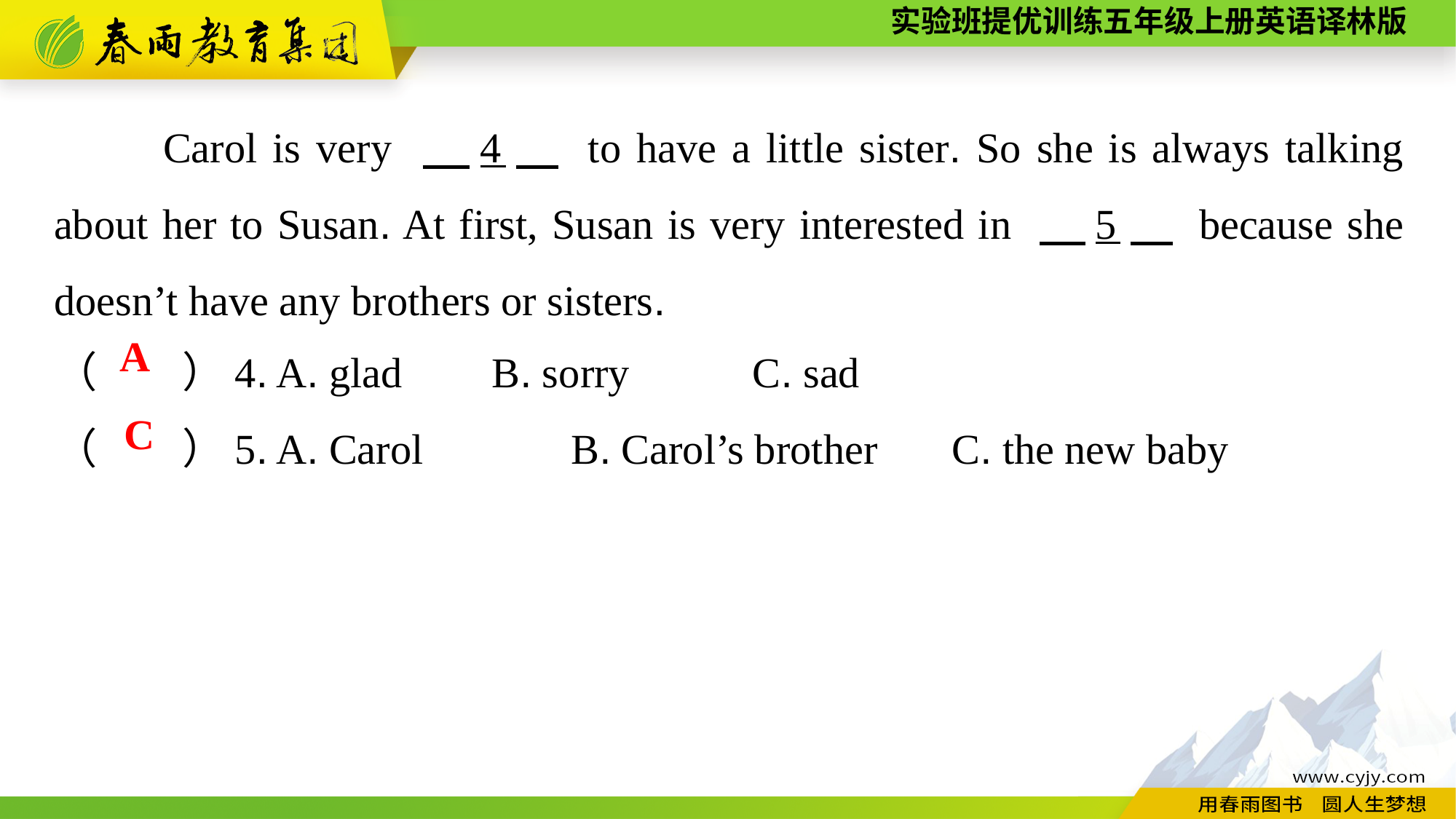

Carol is very 　4　 to have a little sister. So she is always talking about her to Susan. At first, Susan is very interested in 　5　 because she doesn’t have any brothers or sisters.
（　　）4. A. glad	B. sorry	    C. sad
（　　）5. A. Carol              B. Carol’s brother       C. the new baby
A
C